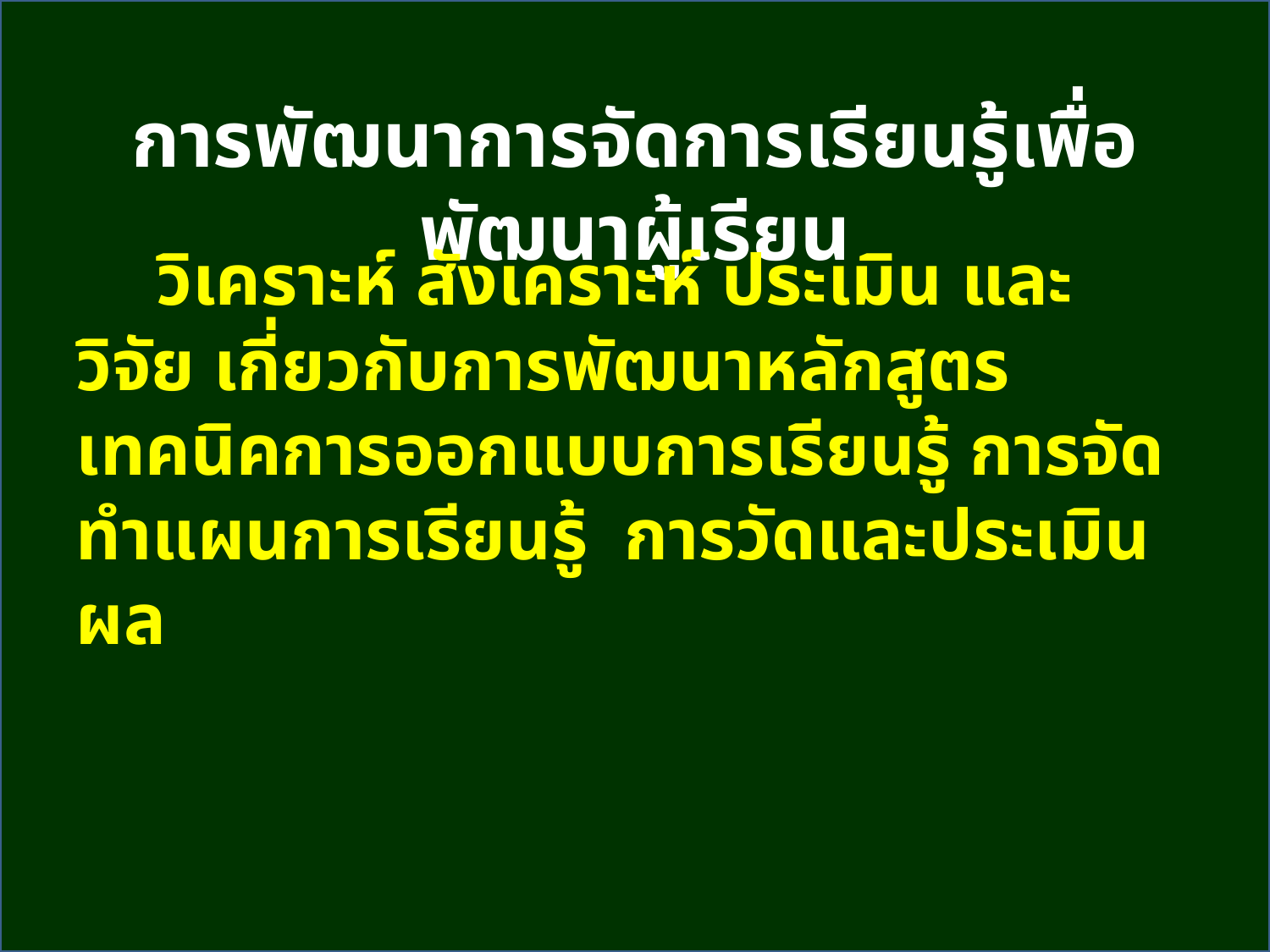

การพัฒนาการจัดการเรียนรู้เพื่อพัฒนาผู้เรียน
    วิเคราะห์ สังเคราะห์ ประเมิน และ วิจัย เกี่ยวกับการพัฒนาหลักสูตร เทคนิคการออกแบบการเรียนรู้ การจัดทำแผนการเรียนรู้  การวัดและประเมินผล